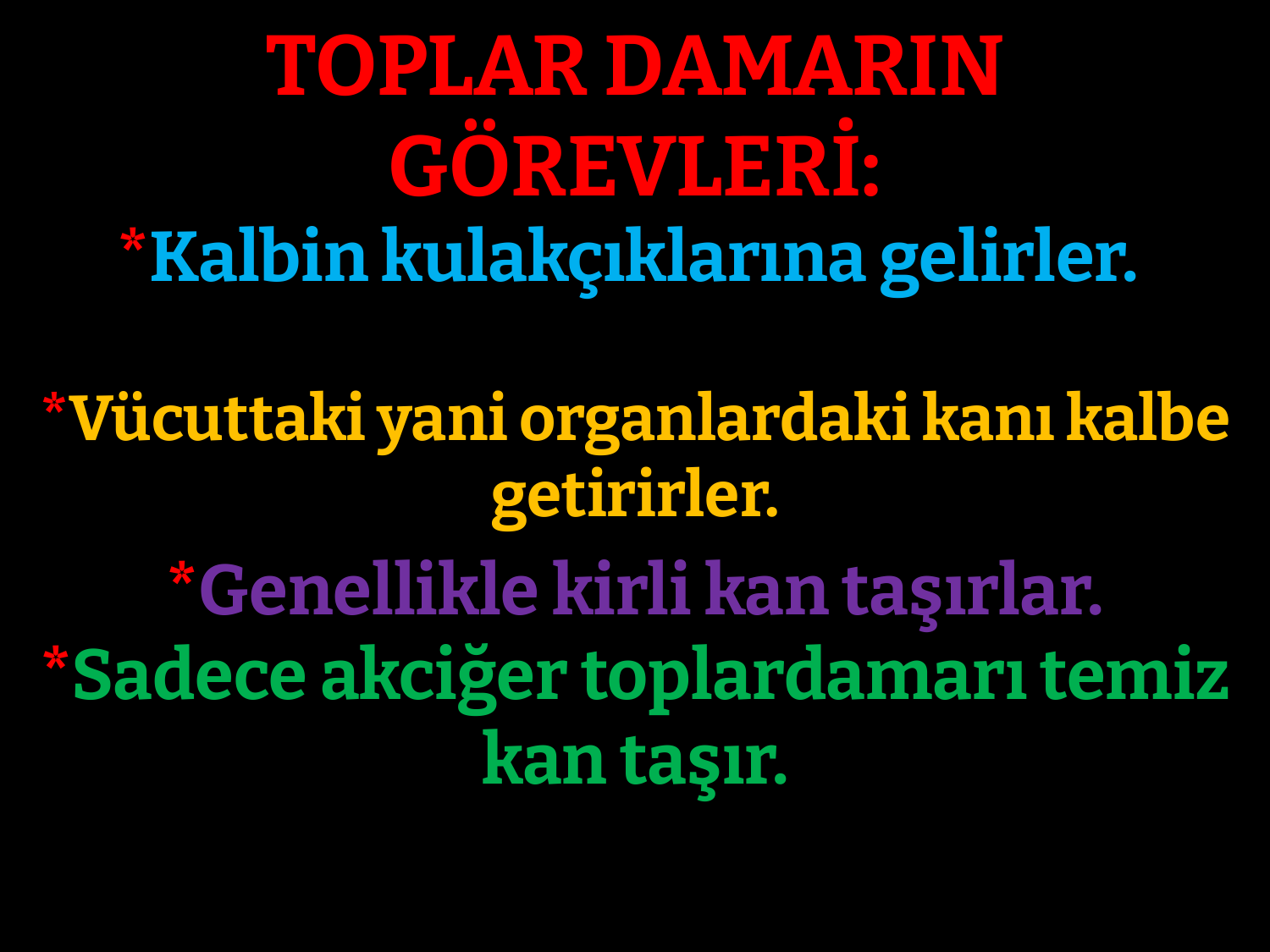

TOPLAR DAMARIN GÖREVLERİ:
*Kalbin kulakçıklarına gelirler.
#
*Vücuttaki yani organlardaki kanı kalbe getirirler.
*Genellikle kirli kan taşırlar. *Sadece akciğer toplardamarı temiz kan taşır.